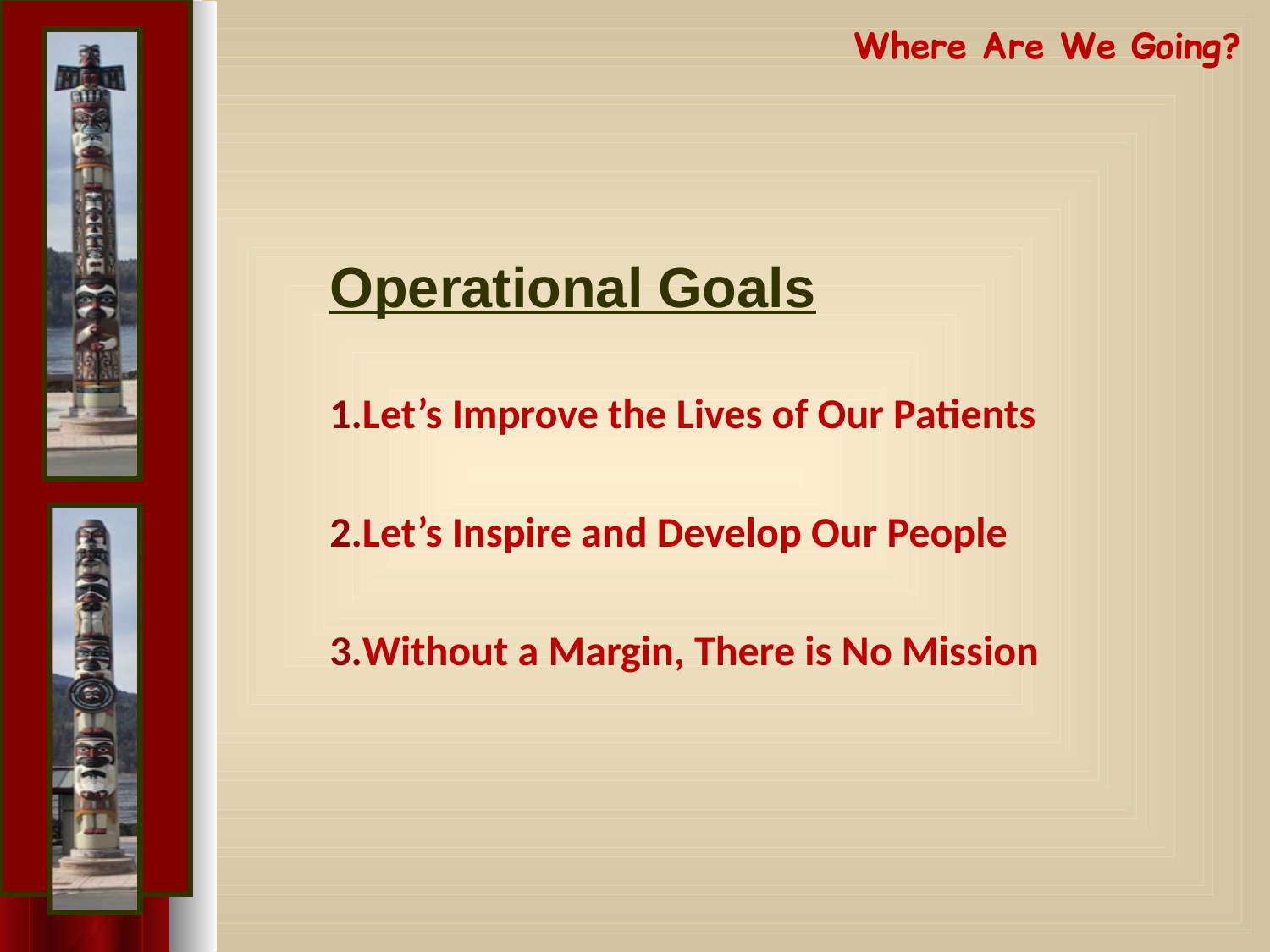

Where Are We Going?

Operational Goals

Let’s Improve the Lives of Our Patients

Let’s Inspire and Develop Our People

Without a Margin, There is No Mission